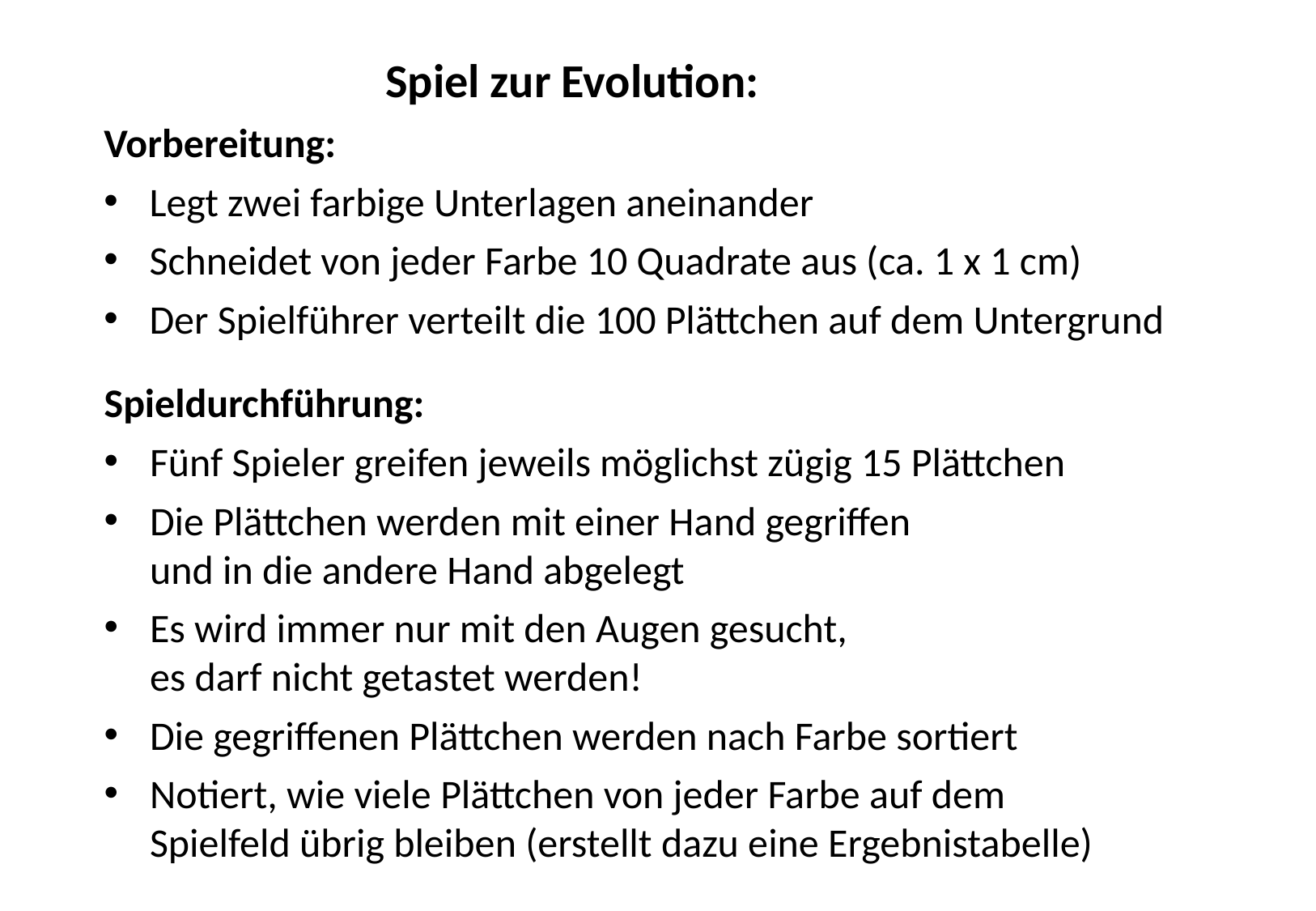

Spiel zur Evolution:
Vorbereitung:
Legt zwei farbige Unterlagen aneinander
Schneidet von jeder Farbe 10 Quadrate aus (ca. 1 x 1 cm)
Der Spielführer verteilt die 100 Plättchen auf dem Untergrund
Spieldurchführung:
Fünf Spieler greifen jeweils möglichst zügig 15 Plättchen
Die Plättchen werden mit einer Hand gegriffen
und in die andere Hand abgelegt
Es wird immer nur mit den Augen gesucht,
es darf nicht getastet werden!
Die gegriffenen Plättchen werden nach Farbe sortiert
Notiert, wie viele Plättchen von jeder Farbe auf dem
Spielfeld übrig bleiben (erstellt dazu eine Ergebnistabelle)